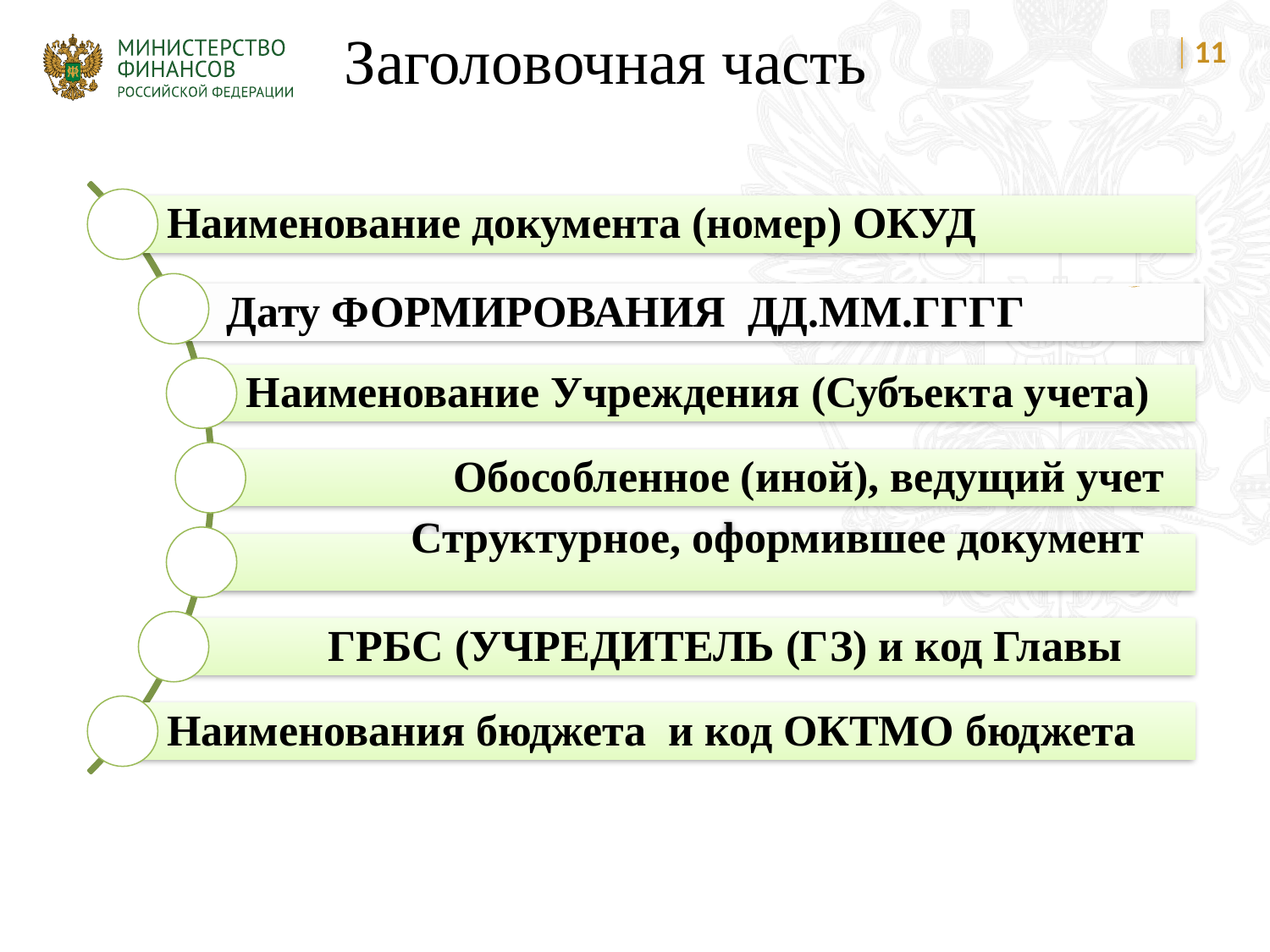

Заголовочная часть
11
Наименование документа (номер) ОКУД
Дату ФОРМИРОВАНИЯ  ДД.ММ.ГГГГ
Наименование Учреждения (Субъекта учета)
                  Обособленное (иной), ведущий учет
               Структурное, оформившее документ
          ГРБС (УЧРЕДИТЕЛЬ (ГЗ) и код Главы
Наименования бюджета  и код ОКТМО бюджета